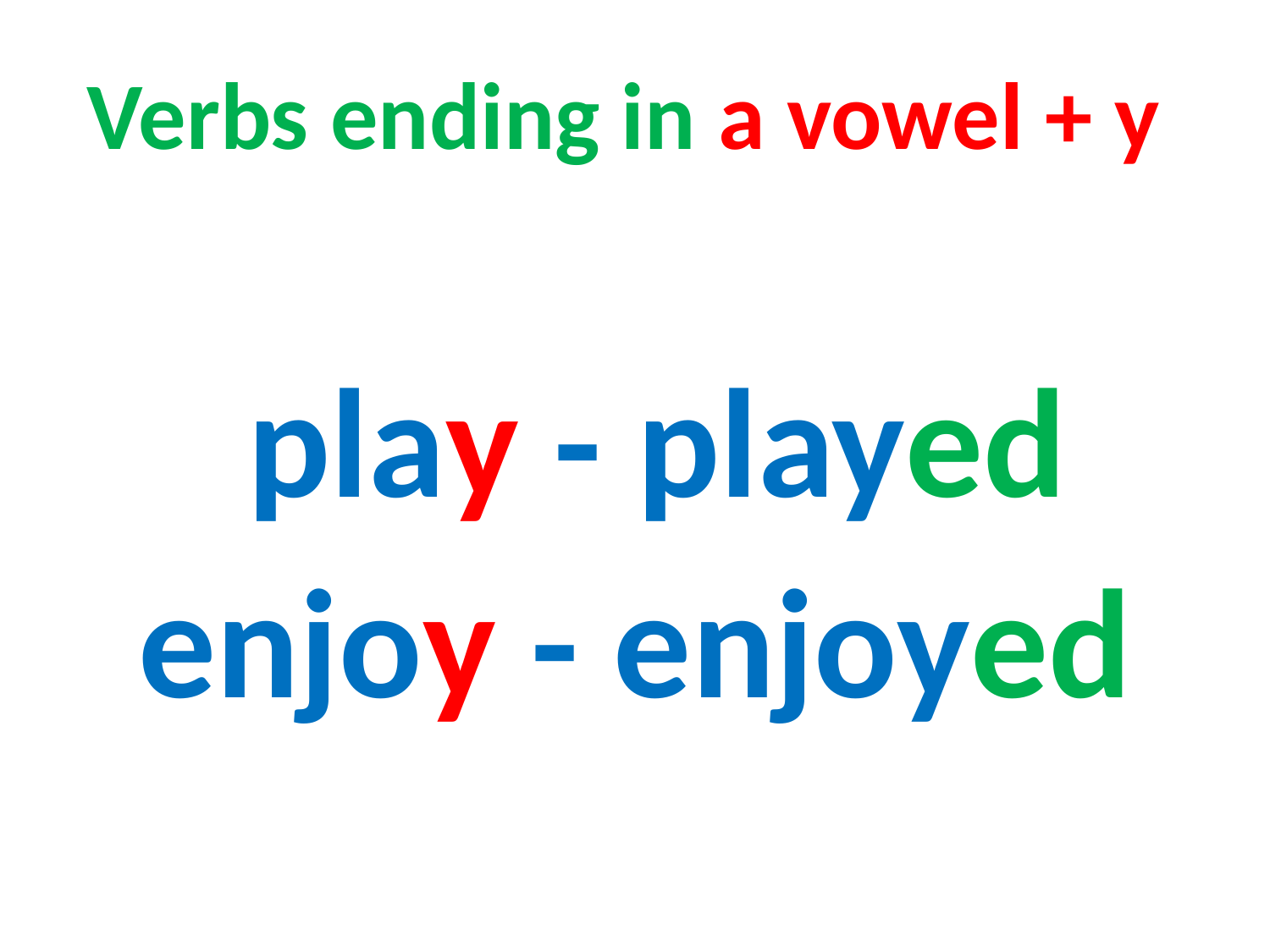

Verbs ending in a vowel + y
play - played
enjoy - enjoyed